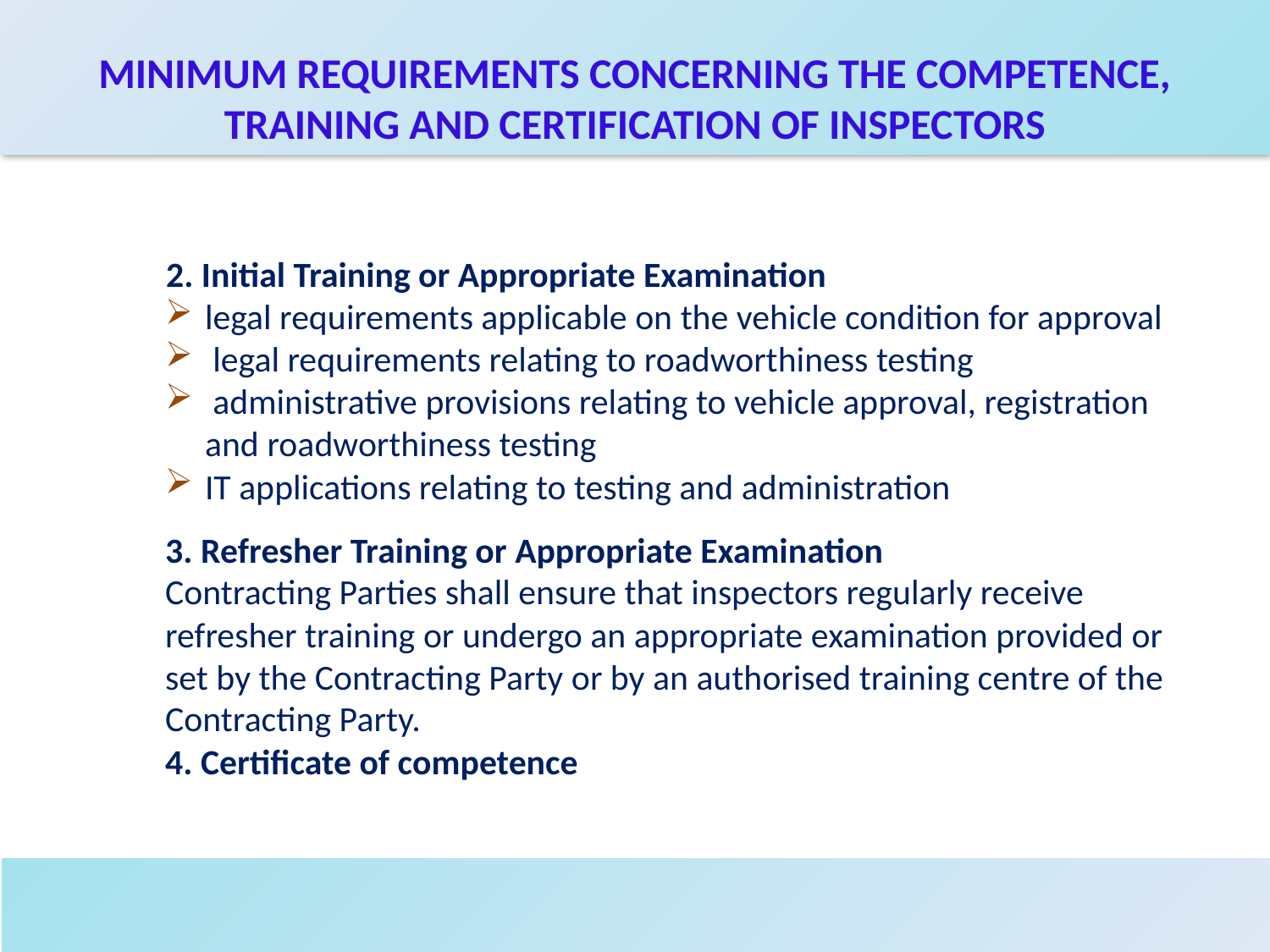

# MINIMUM REQUIREMENTS CONCERNING THE COMPETENCE, TRAINING AND CERTIFICATION OF INSPECTORS
           2. Initial Training or Appropriate Examination
legal requirements applicable on the vehicle condition for approval
 legal requirements relating to roadworthiness testing
 administrative provisions relating to vehicle approval, registration and roadworthiness testing
IT applications relating to testing and administration
3. Refresher Training or Appropriate Examination
Contracting Parties shall ensure that inspectors regularly receive refresher training or undergo an appropriate examination provided or set by the Contracting Party or by an authorised training centre of the Contracting Party.
4. Certificate of competence

14